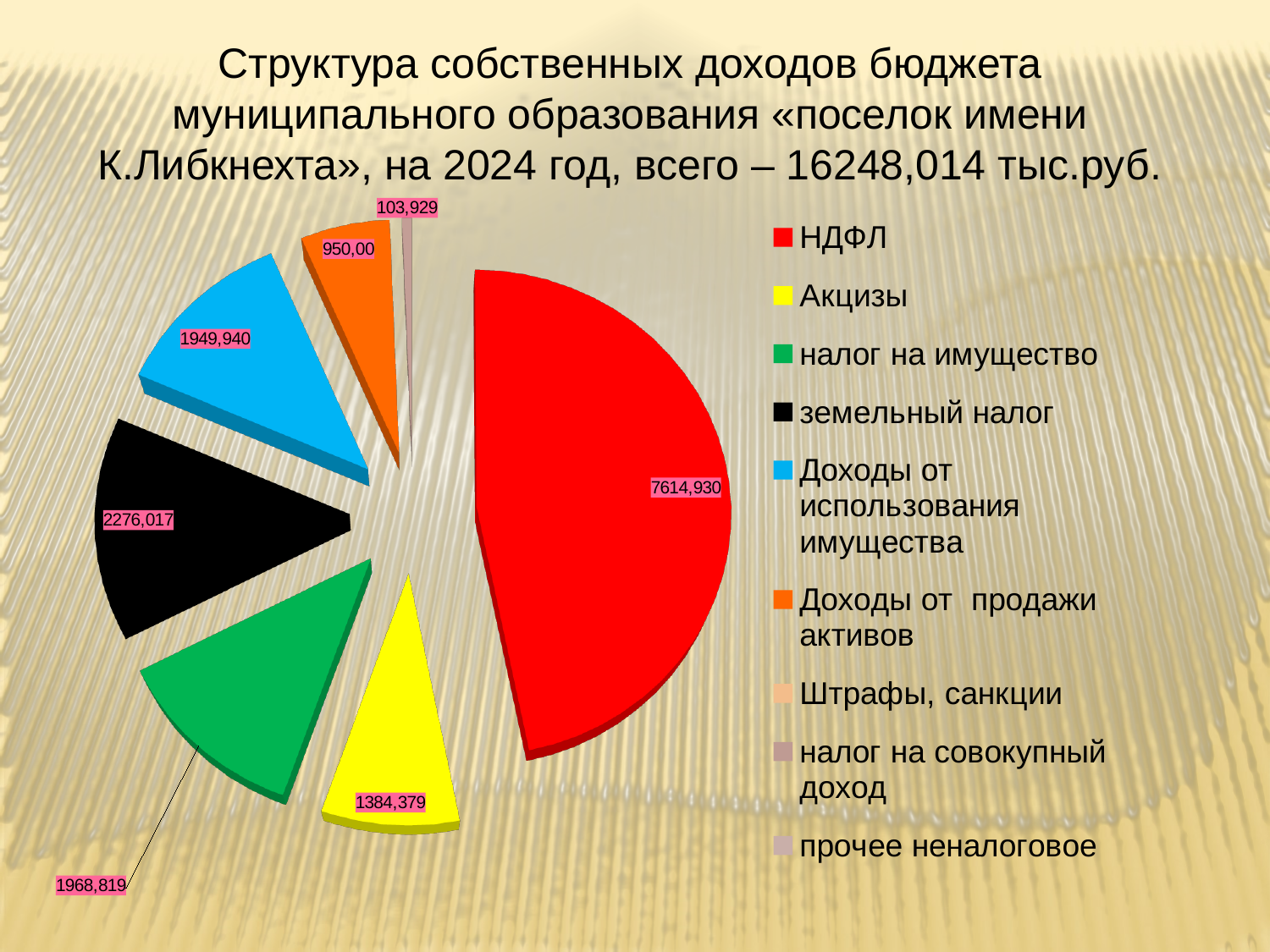

Структура собственных доходов бюджета муниципального образования «поселок имени К.Либкнехта», на 2024 год, всего – 16248,014 тыс.руб.

[unsupported chart]